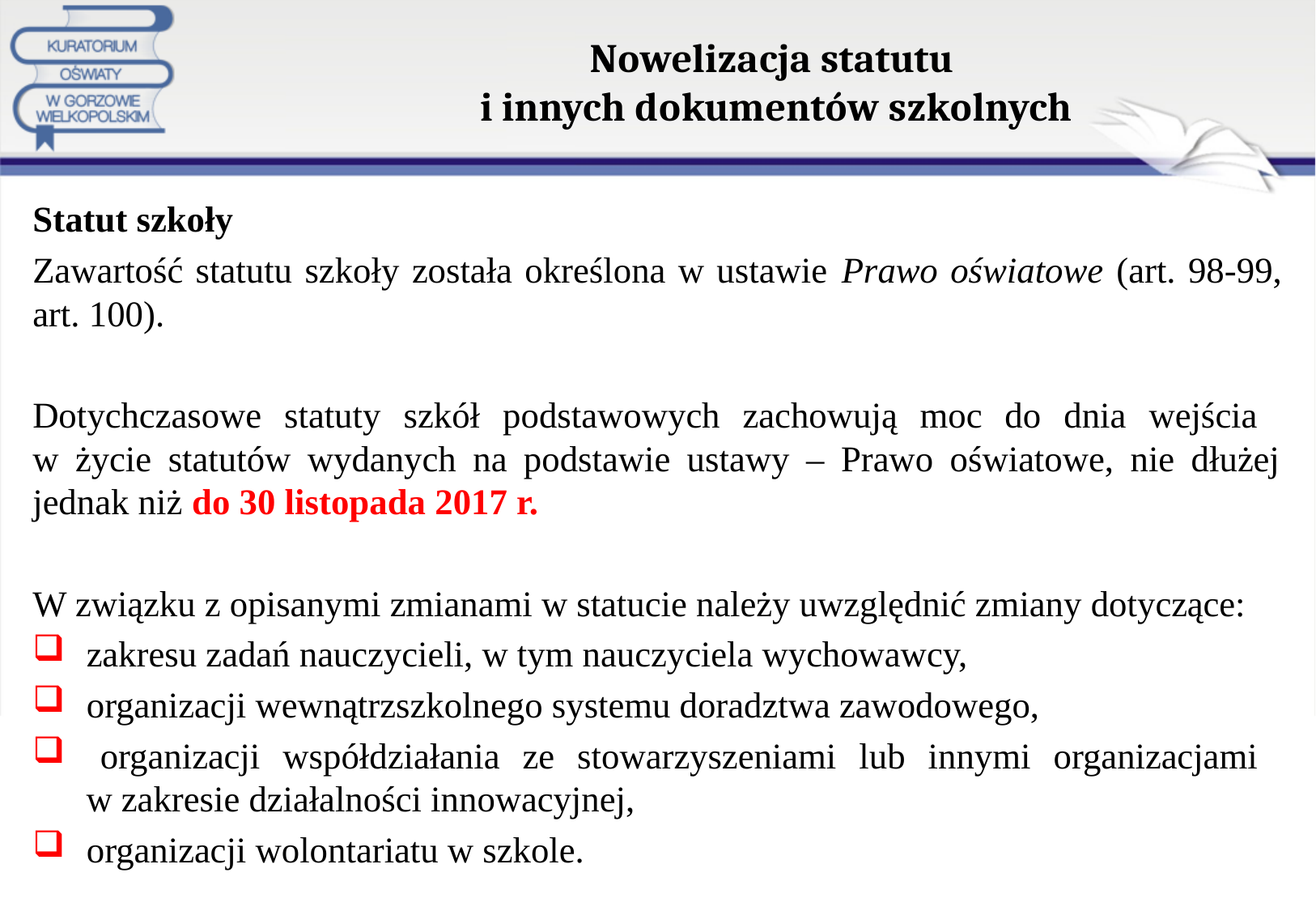

# Nowelizacja statutu i innych dokumentów szkolnych
Statut szkoły
Zawartość statutu szkoły została określona w ustawie Prawo oświatowe (art. 98-99, art. 100).

Dotychczasowe statuty szkół podstawowych zachowują moc do dnia wejścia
w życie statutów wydanych na podstawie ustawy – Prawo oświatowe, nie dłużej jednak niż do 30 listopada 2017 r.

W związku z opisanymi zmianami w statucie należy uwzględnić zmiany dotyczące:
 zakresu zadań nauczycieli, w tym nauczyciela wychowawcy,
 organizacji wewnątrzszkolnego systemu doradztwa zawodowego,
 organizacji współdziałania ze stowarzyszeniami lub innymi organizacjami
 w zakresie działalności innowacyjnej,
 organizacji wolontariatu w szkole.